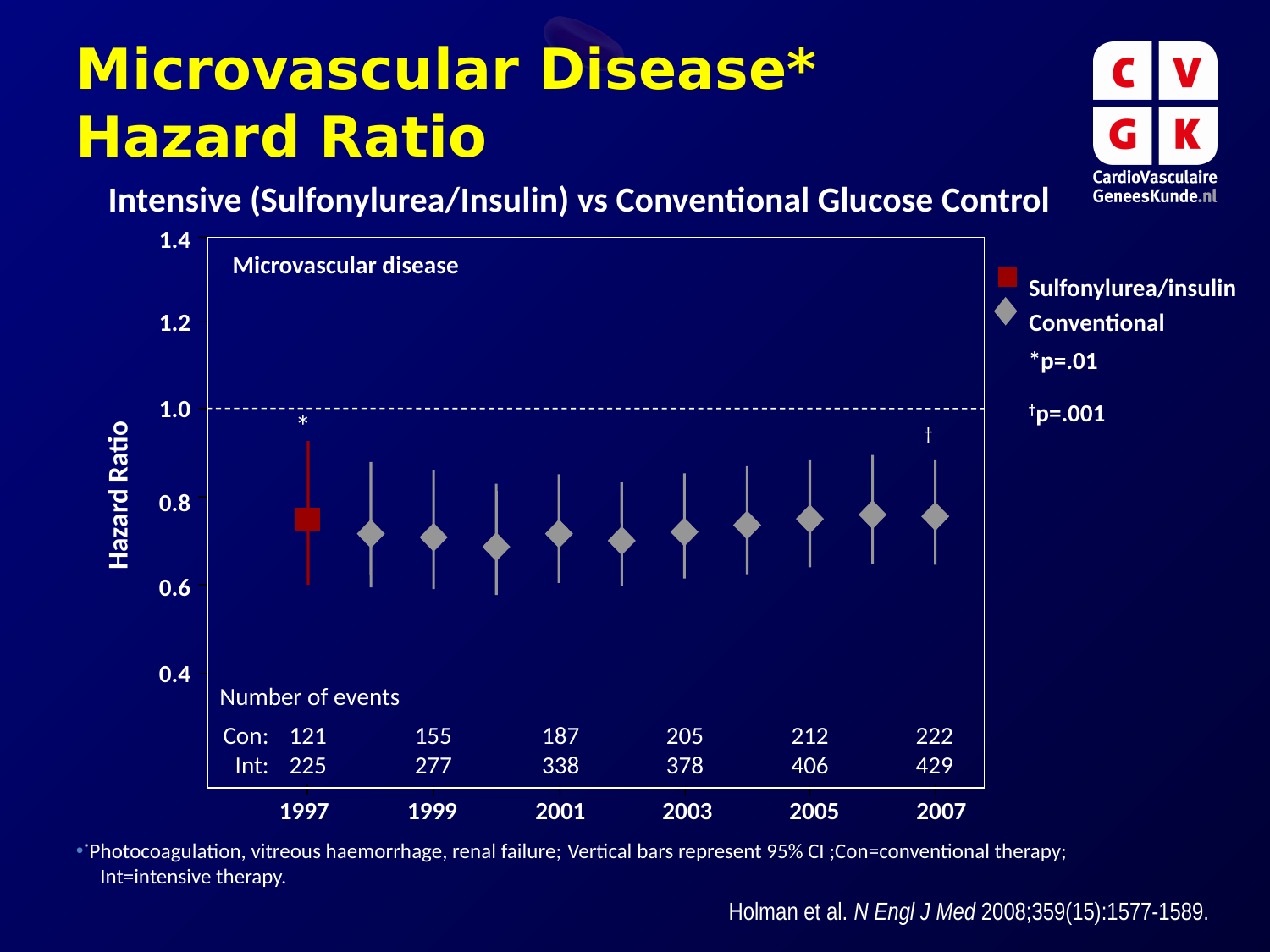

Microvascular Disease*
Hazard Ratio
Intensive (Sulfonylurea/Insulin) vs Conventional Glucose Control
1.4

Microvascular disease
Sulfonylurea/insulin

Conventional

1.2

*p=.01
†p=.001
1.0
*

†

Hazard Ratio

0.8

0.6

0.4

Number of events
Con:
Int:
121
225
155
277
187
338
205
378
212
406
222
429

1997
1999
2001
2003
2005
2007
*Photocoagulation, vitreous haemorrhage, renal failure; Vertical bars represent 95% CI ;Con=conventional therapy;
	Int=intensive therapy.
Holman et al. N Engl J Med 2008;359(15):1577-1589.